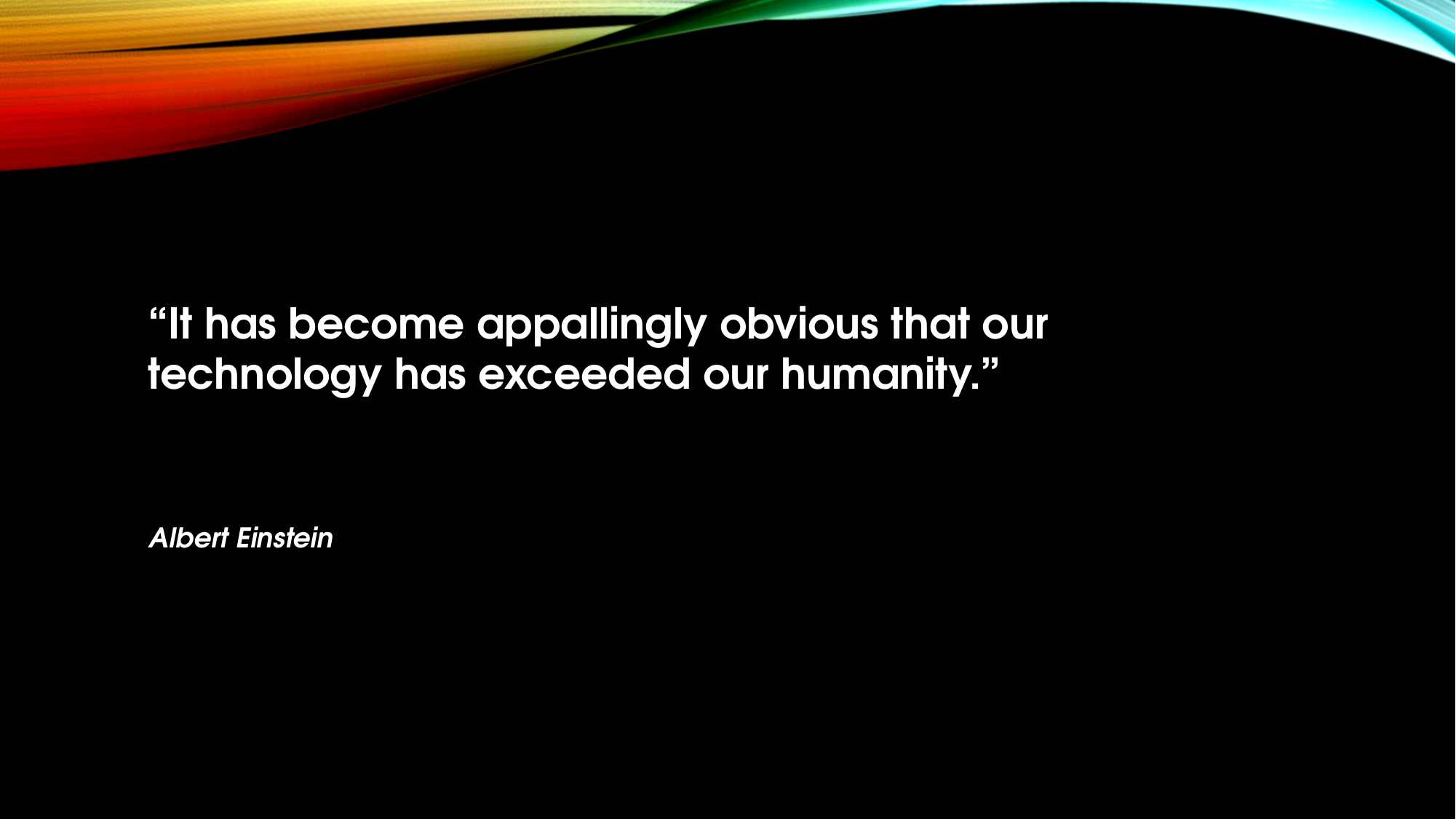

“It has become appallingly obvious that our technology has exceeded our humanity.”

Albert Einstein